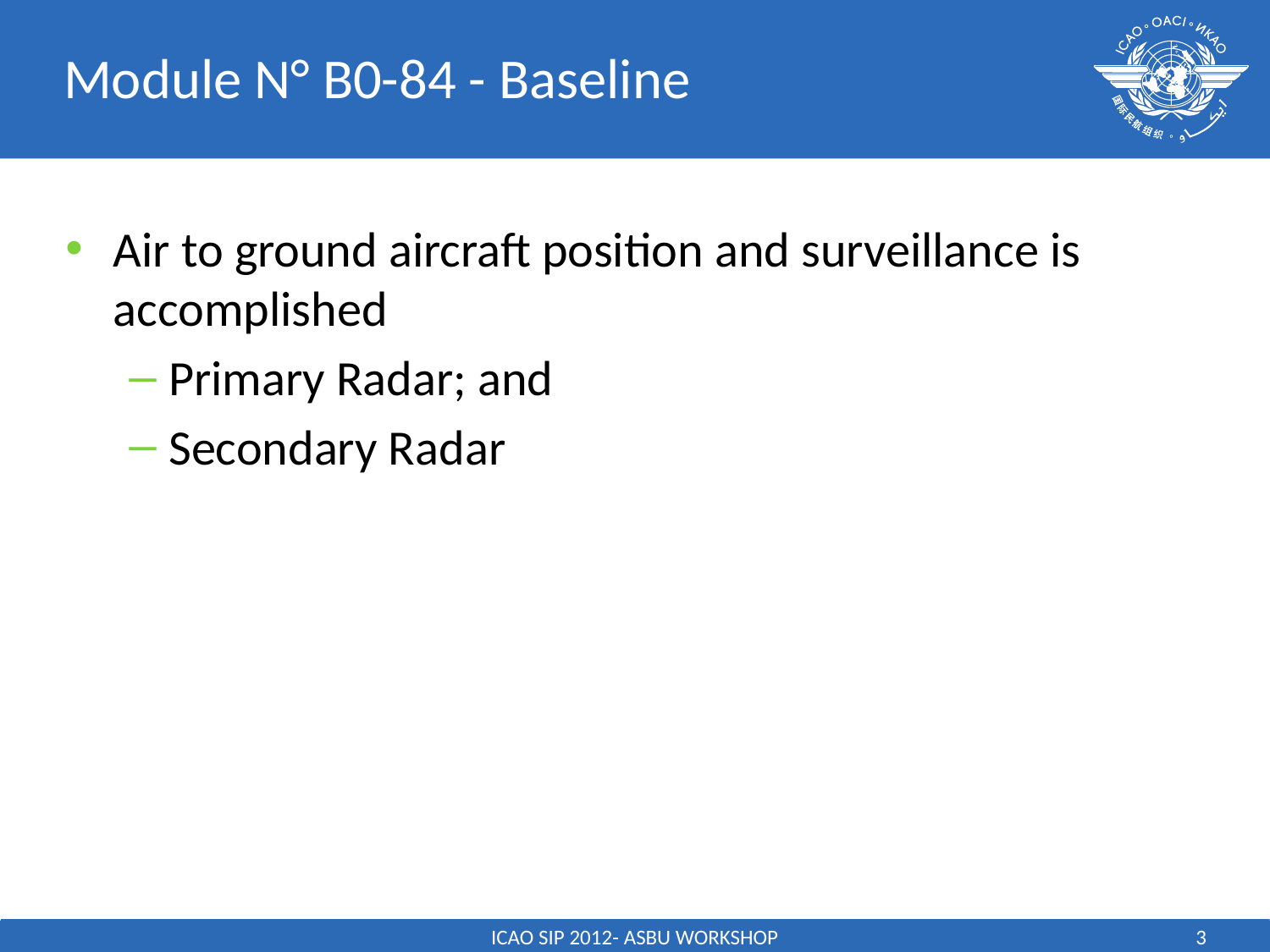

# Module N° B0-84 - Baseline
Air to ground aircraft position and surveillance is accomplished
Primary Radar; and
Secondary Radar

ICAO SIP 2012- ASBU WORKSHOP
3